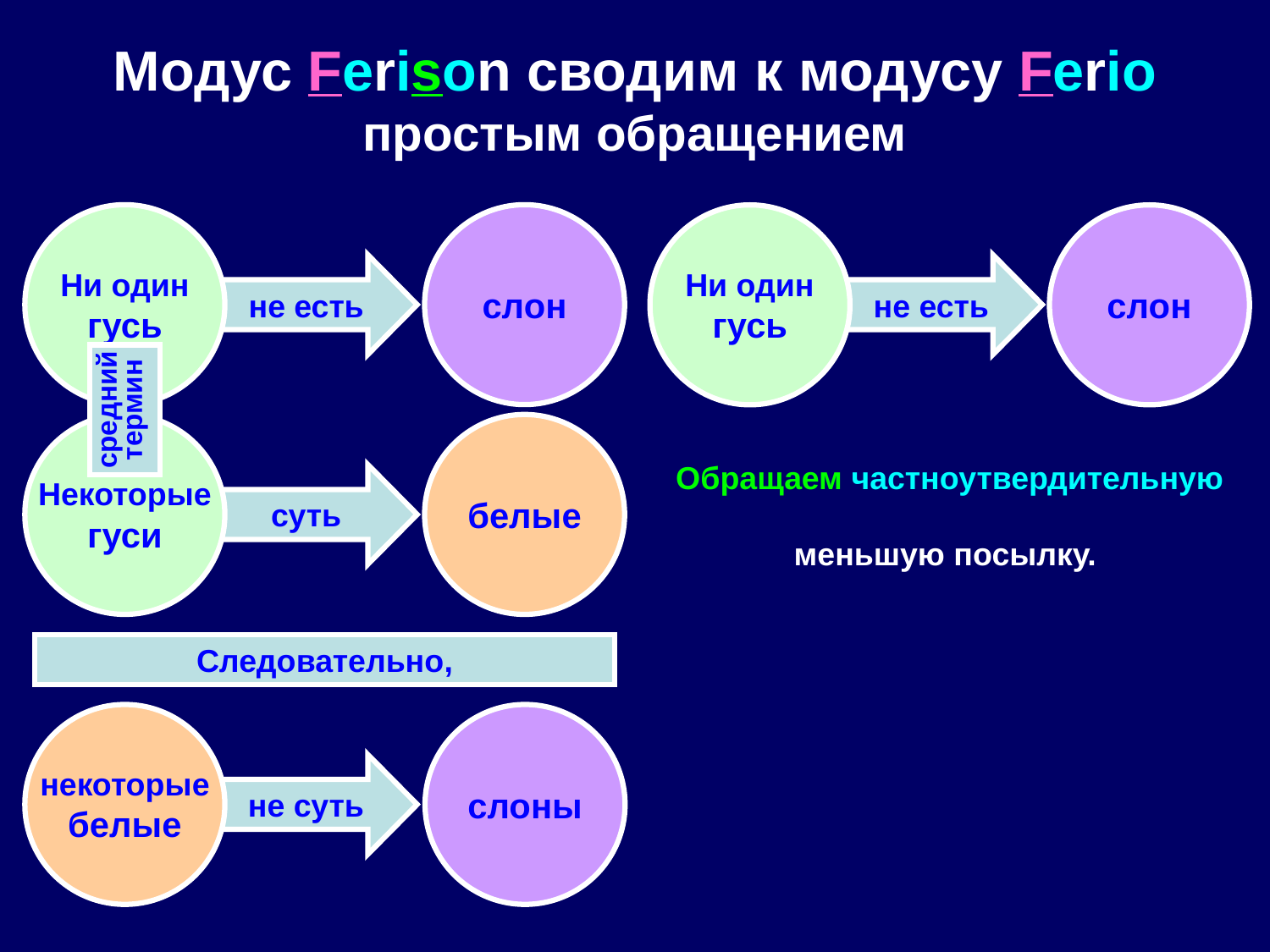

# Модус Ferison сводим к модусу Ferio простым обращением
Ни один
гусь
слон
Ни один
гусь
слон
не есть
не есть
средний
термин
Некоторые
гуси
белые
Обращаем частноутвердительную
меньшую посылку.
суть
Следовательно,
некоторые
белые
слоны
не суть